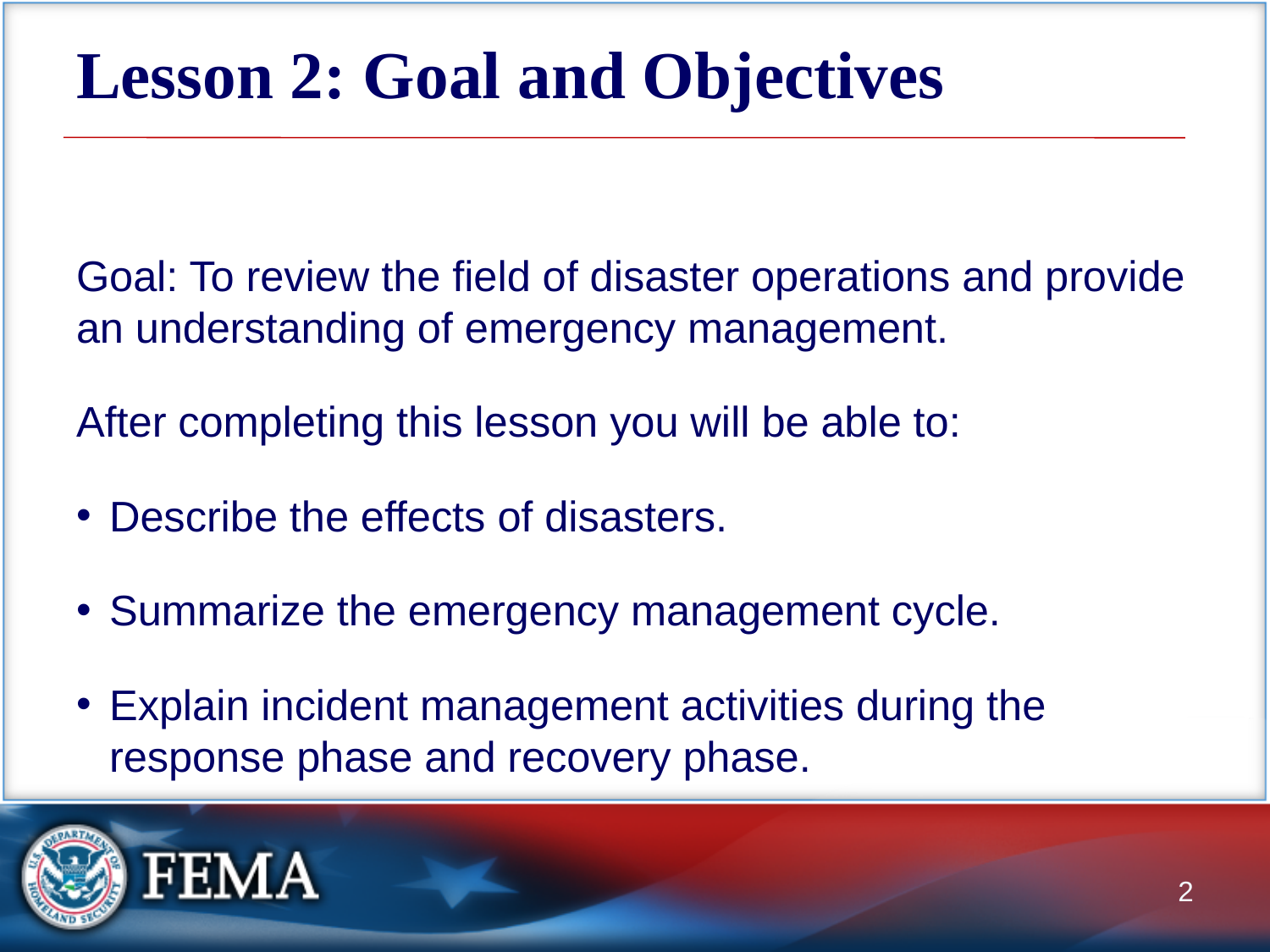

# Lesson 2: Goal and Objectives

Goal: To review the field of disaster operations and provide an understanding of emergency management.
After completing this lesson you will be able to:
Describe the effects of disasters.
Summarize the emergency management cycle.
Explain incident management activities during the response phase and recovery phase.
2